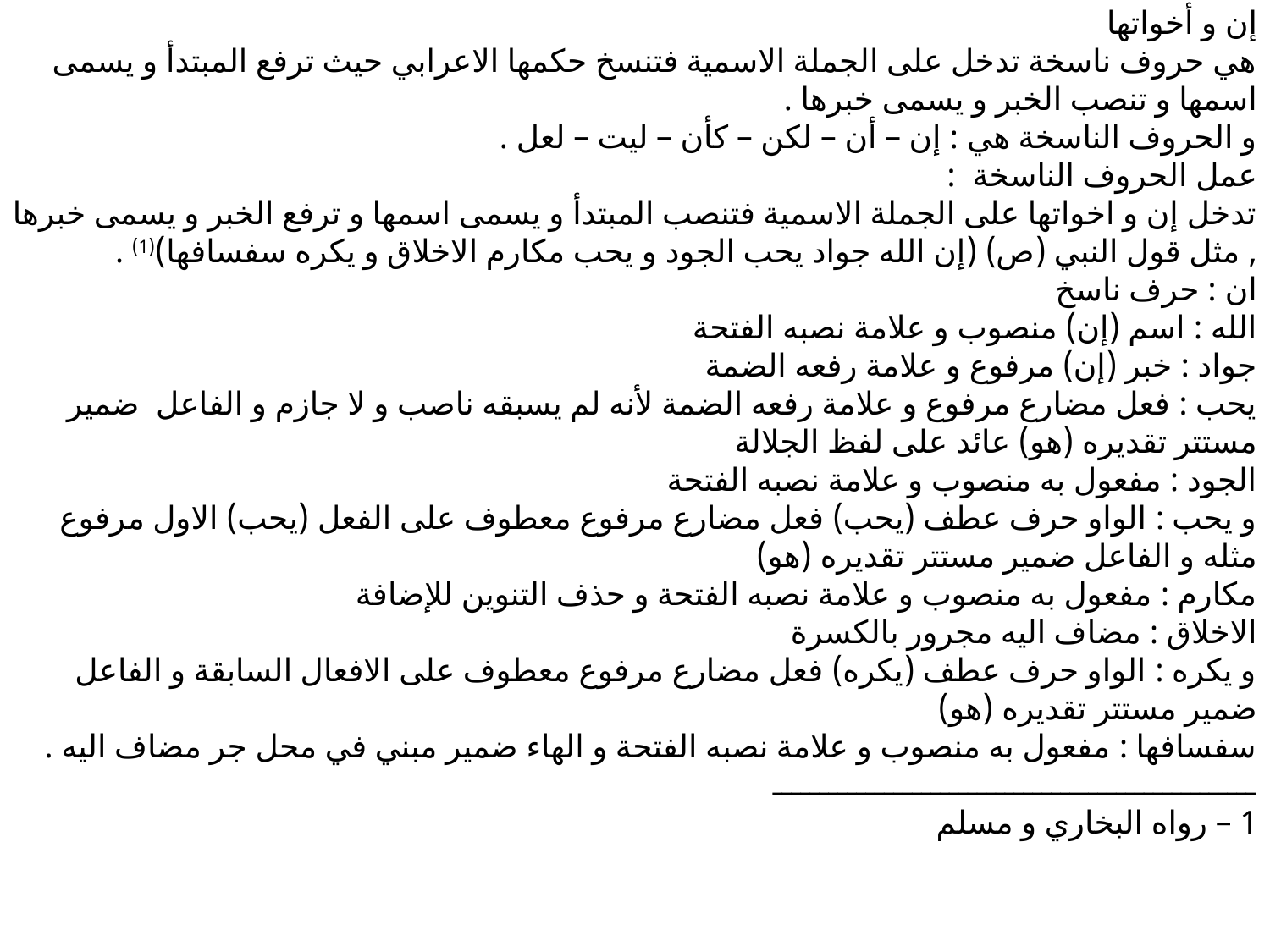

إن و أخواتها
هي حروف ناسخة تدخل على الجملة الاسمية فتنسخ حكمها الاعرابي حيث ترفع المبتدأ و يسمى اسمها و تنصب الخبر و يسمى خبرها .
و الحروف الناسخة هي : إن – أن – لكن – كأن – ليت – لعل .
عمل الحروف الناسخة  :
تدخل إن و اخواتها على الجملة الاسمية فتنصب المبتدأ و يسمى اسمها و ترفع الخبر و يسمى خبرها , مثل قول النبي (ص) (إن الله جواد يحب الجود و يحب مكارم الاخلاق و يكره سفسافها)(1) .
ان : حرف ناسخ
الله : اسم (إن) منصوب و علامة نصبه الفتحة
جواد : خبر (إن) مرفوع و علامة رفعه الضمة
يحب : فعل مضارع مرفوع و علامة رفعه الضمة لأنه لم يسبقه ناصب و لا جازم و الفاعل  ضمير مستتر تقديره (هو) عائد على لفظ الجلالة
الجود : مفعول به منصوب و علامة نصبه الفتحة
و يحب : الواو حرف عطف (يحب) فعل مضارع مرفوع معطوف على الفعل (يحب) الاول مرفوع مثله و الفاعل ضمير مستتر تقديره (هو)
مكارم : مفعول به منصوب و علامة نصبه الفتحة و حذف التنوين للإضافة
الاخلاق : مضاف اليه مجرور بالكسرة
و يكره : الواو حرف عطف (يكره) فعل مضارع مرفوع معطوف على الافعال السابقة و الفاعل ضمير مستتر تقديره (هو)
سفسافها : مفعول به منصوب و علامة نصبه الفتحة و الهاء ضمير مبني في محل جر مضاف اليه .
ــــــــــــــــــــــــــــــــــــــــــــــــــــ
1 – رواه البخاري و مسلم